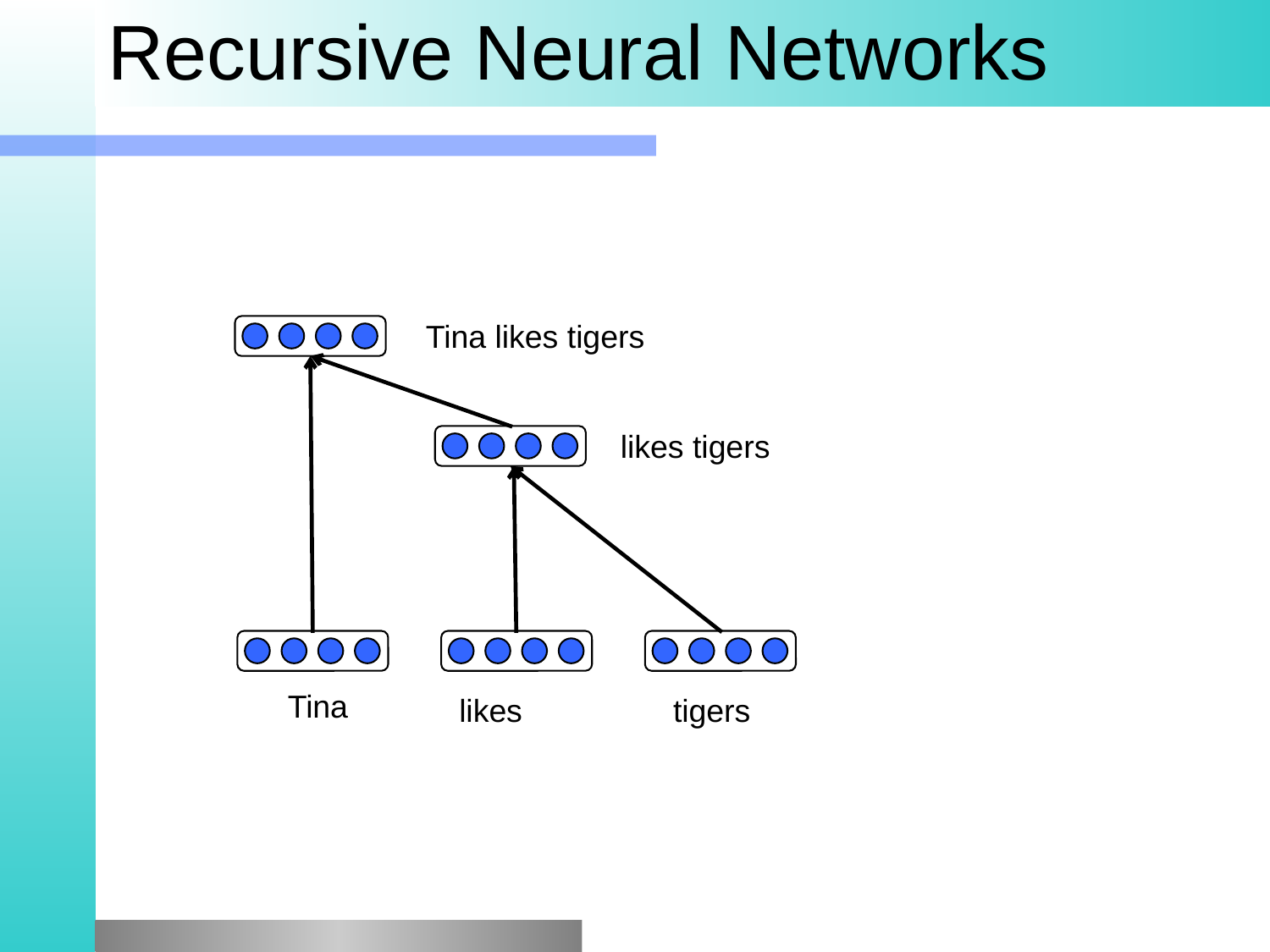

# Recursive Neural Networks

Tina likes tigers

likes tigers

Tina
likes
tigers